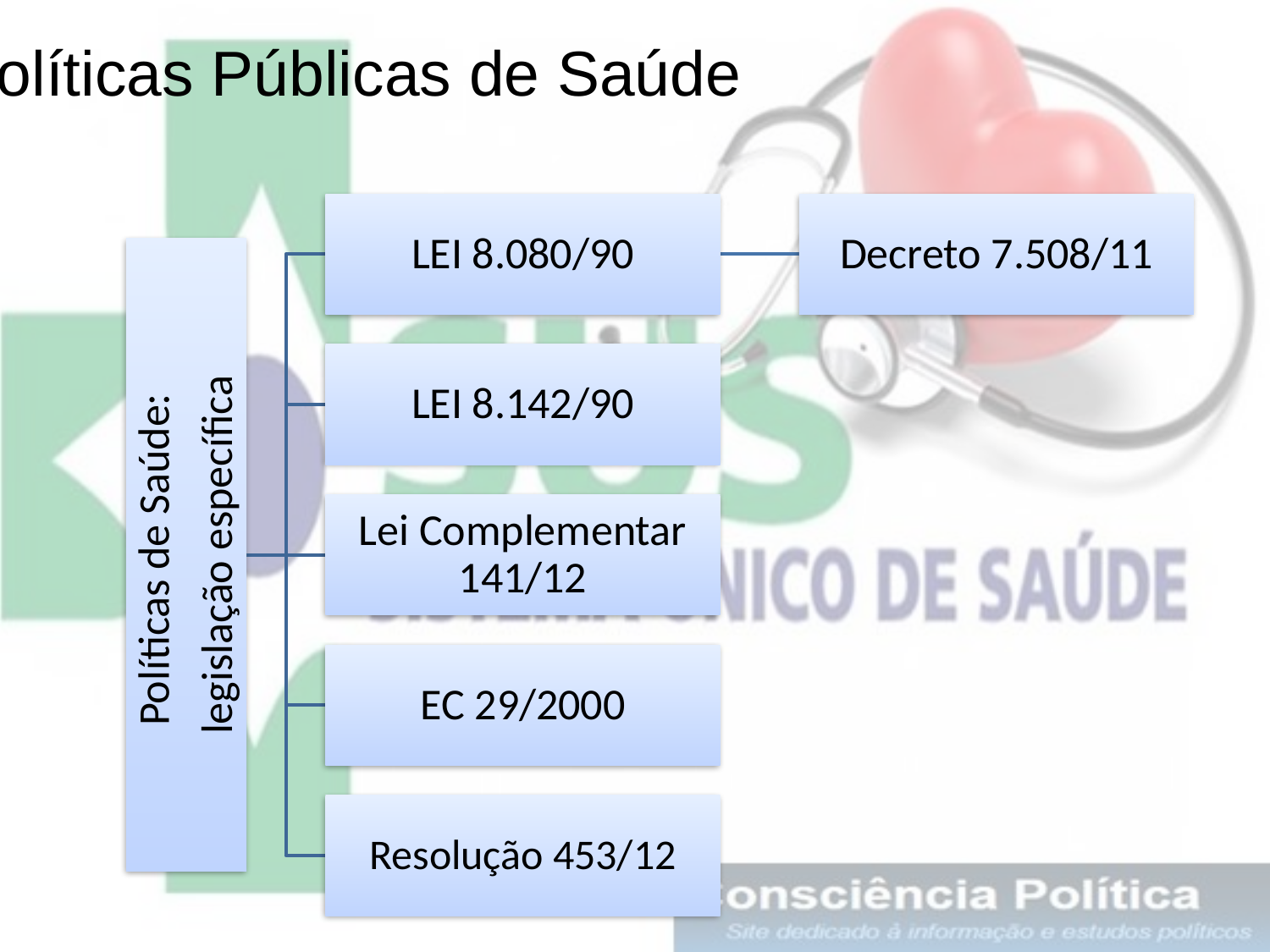

Políticas Públicas de Saúde

Políticas de Saúde:
legislação específica
LEI 8.080/90
Decreto 7.508/11
LEI 8.142/90
Lei Complementar 141/12
EC 29/2000
Resolução 453/12